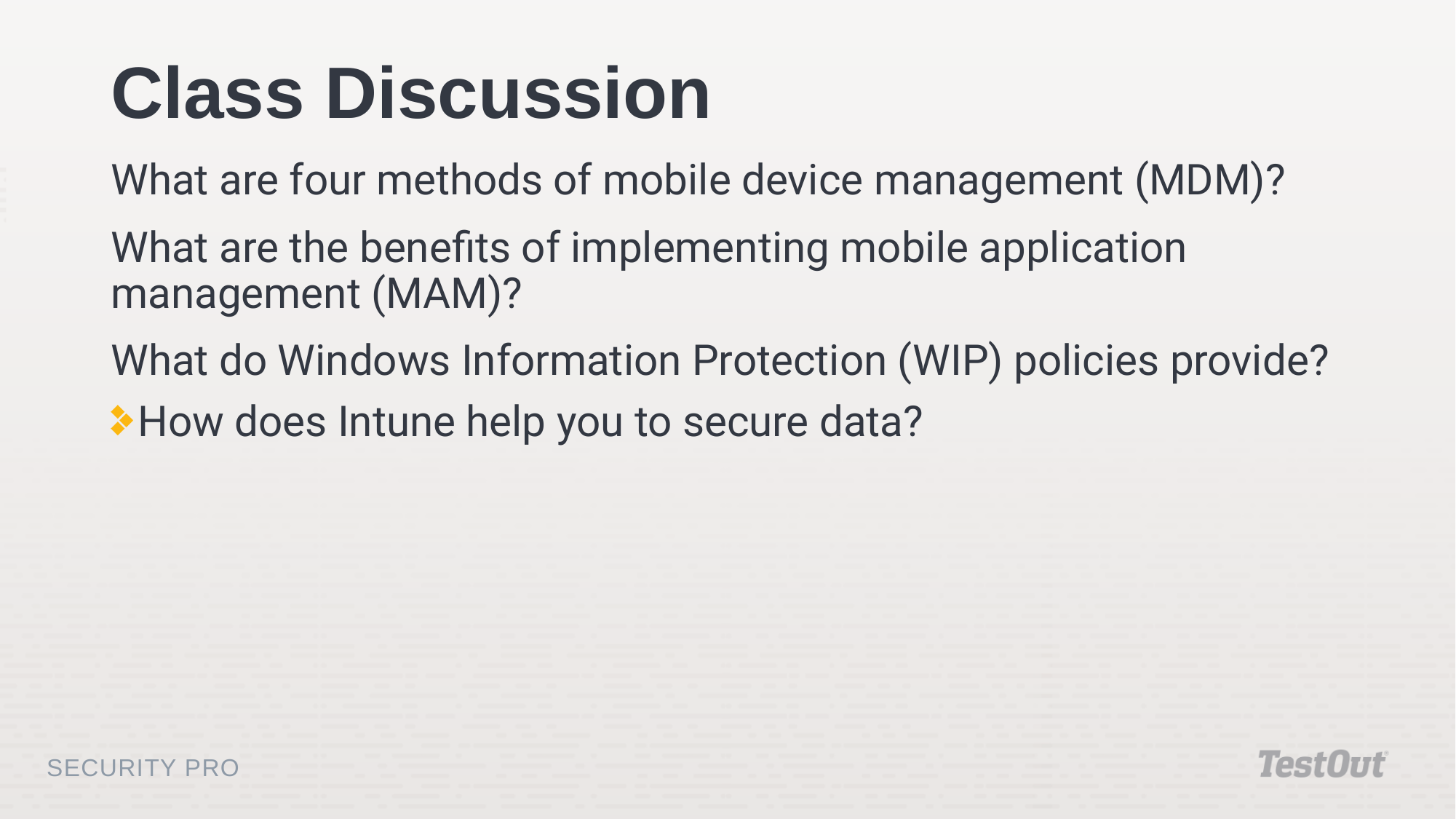

# Class Discussion
What are four methods of mobile device management (MDM)?
What are the benefits of implementing mobile application management (MAM)?
What do Windows Information Protection (WIP) policies provide?
How does Intune help you to secure data?
Security Pro